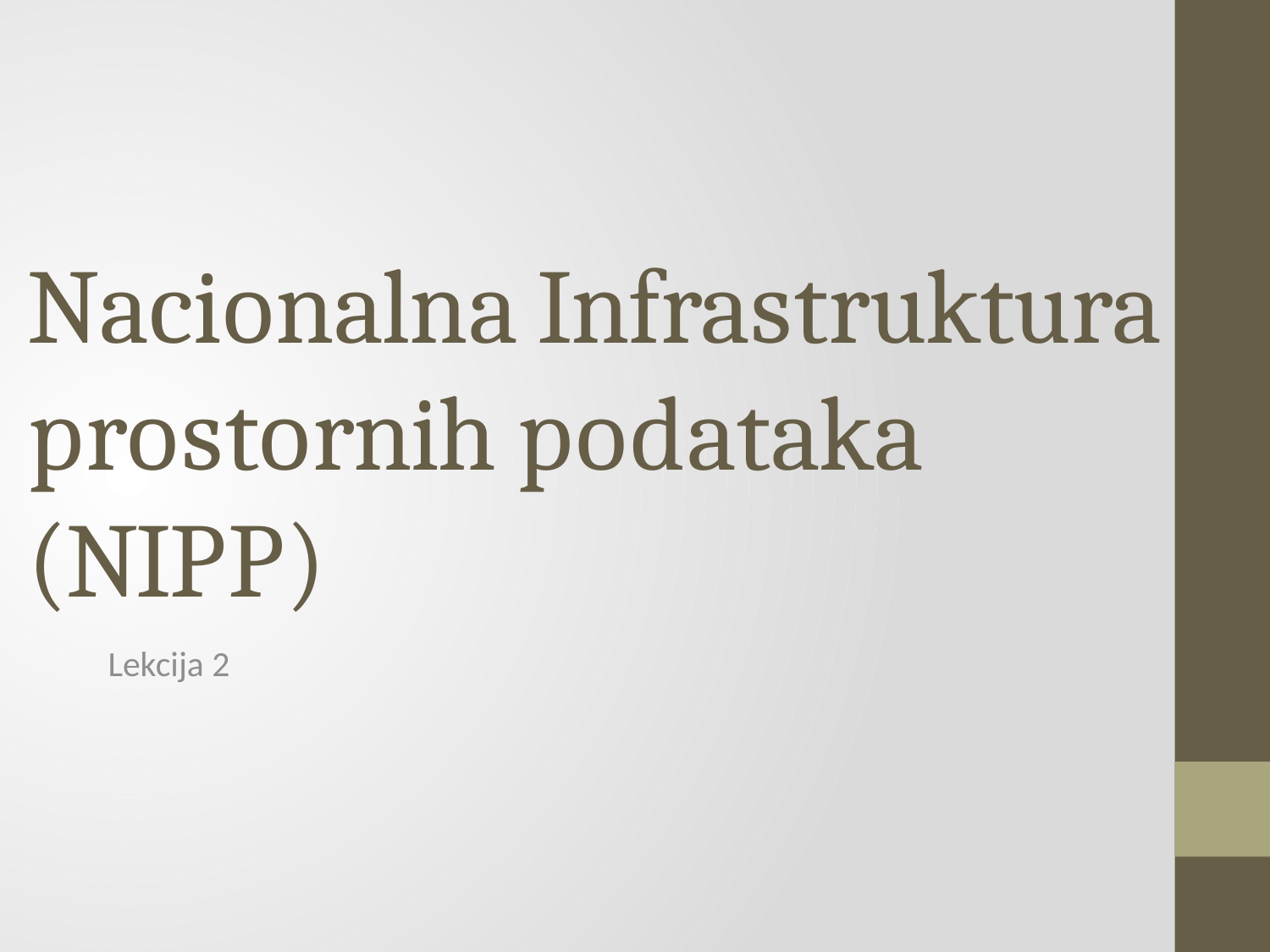

# Nacionalna Infrastruktura prostornih podataka (NIPP)
Lekcija 2